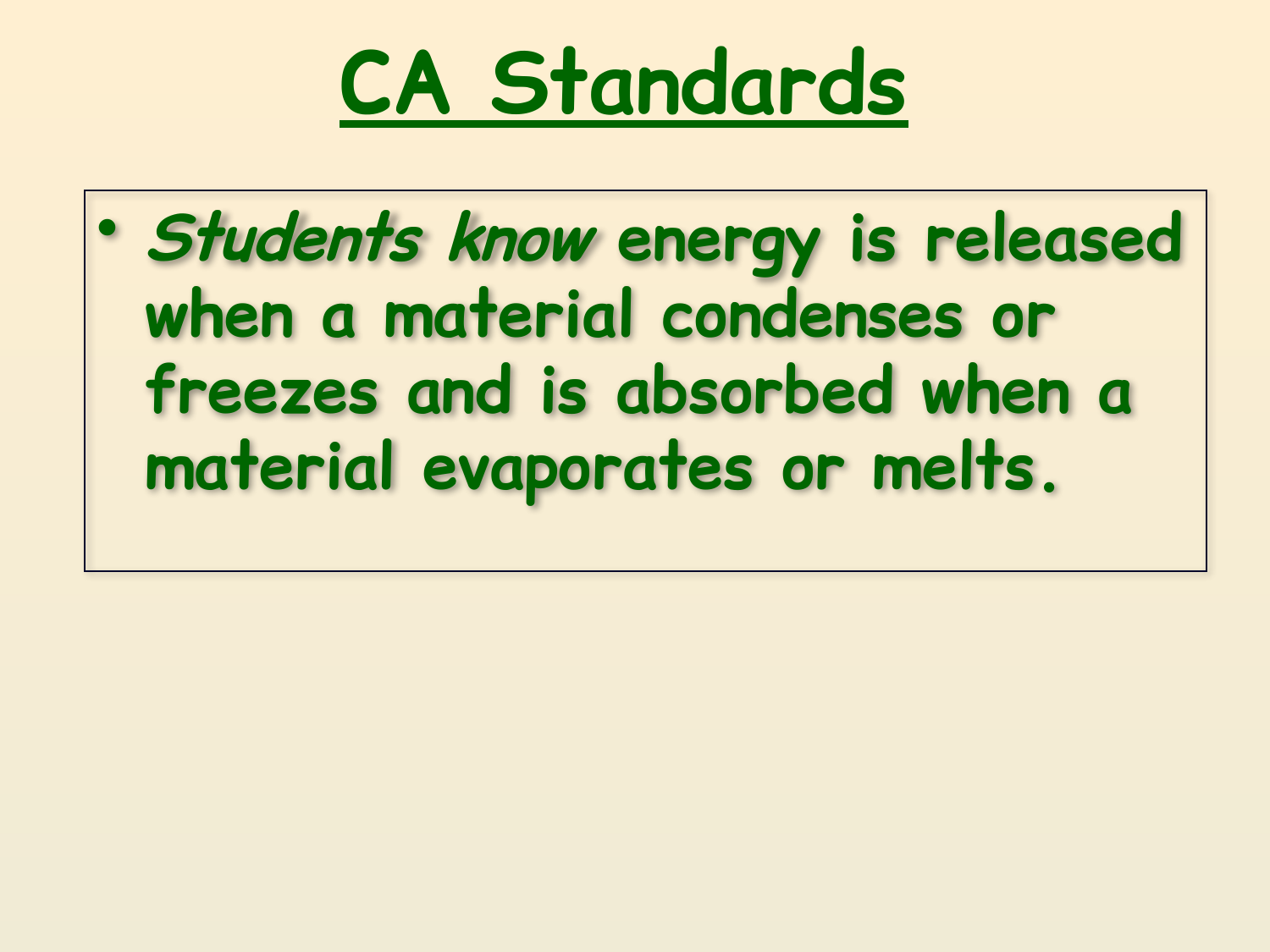

# CA Standards
Students know energy is released when a material condenses or freezes and is absorbed when a material evaporates or melts.